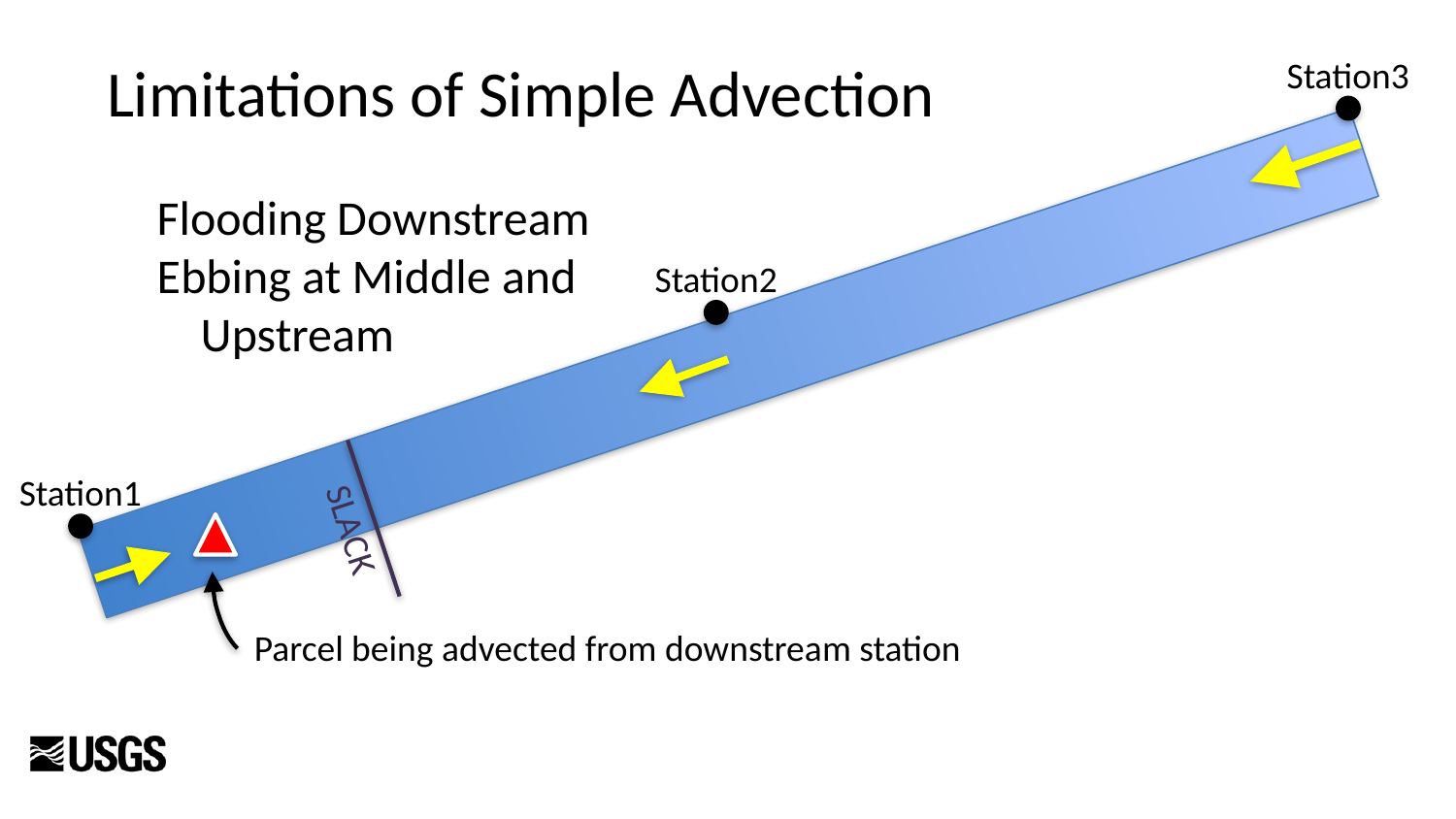

Station3
Limitations of Simple Advection

Flooding Downstream
Ebbing at Middle and
    Upstream
Station2

Station1

SLACK

Parcel being advected from downstream station